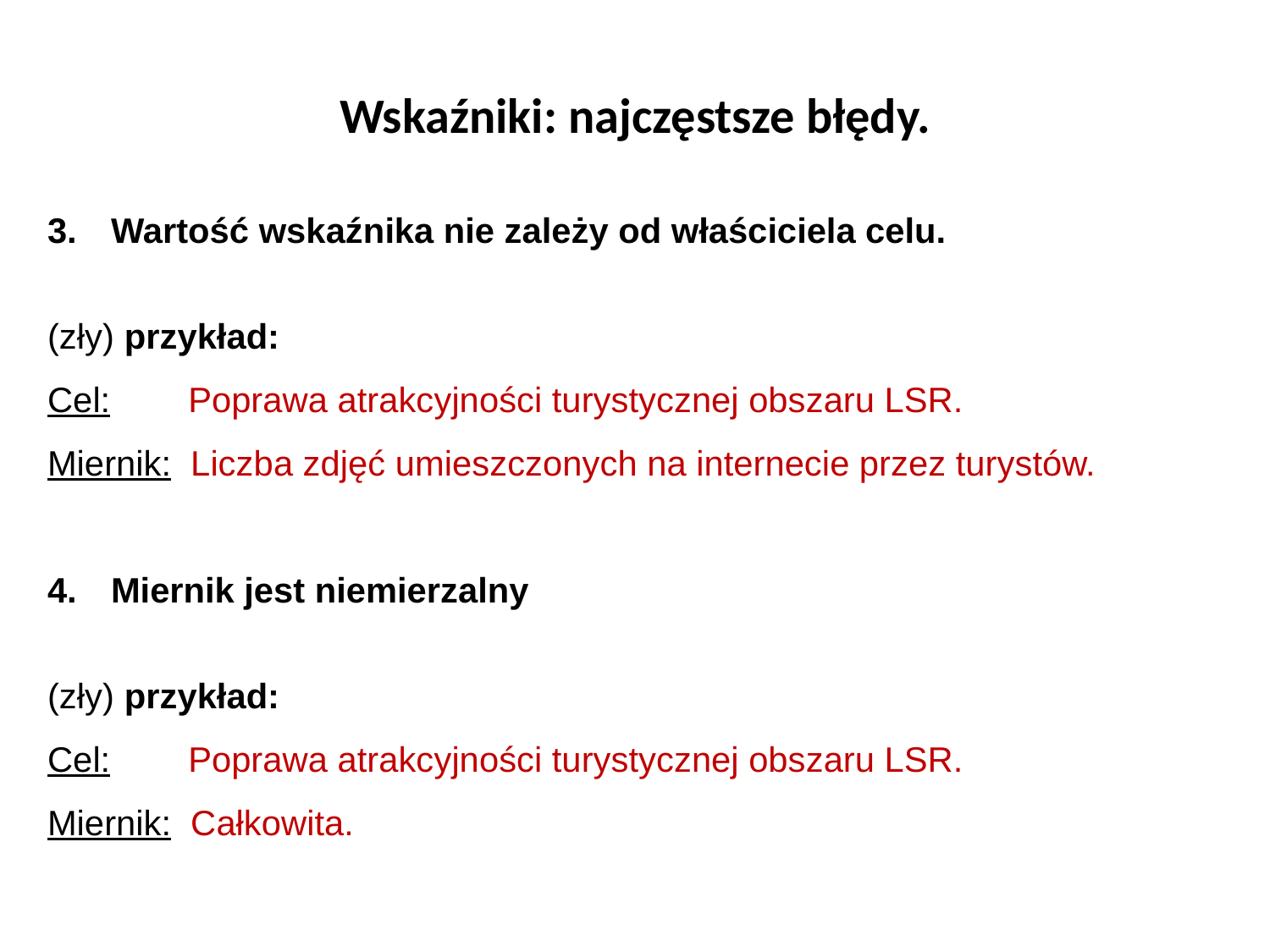

# Wskaźniki: najczęstsze błędy.
Wartość wskaźnika nie zależy od właściciela celu.

(zły) przykład:
Cel:        Poprawa atrakcyjności turystycznej obszaru LSR.
Miernik:  Liczba zdjęć umieszczonych na internecie przez turystów.

Miernik jest niemierzalny

(zły) przykład:
Cel:        Poprawa atrakcyjności turystycznej obszaru LSR.
Miernik:  Całkowita.
91